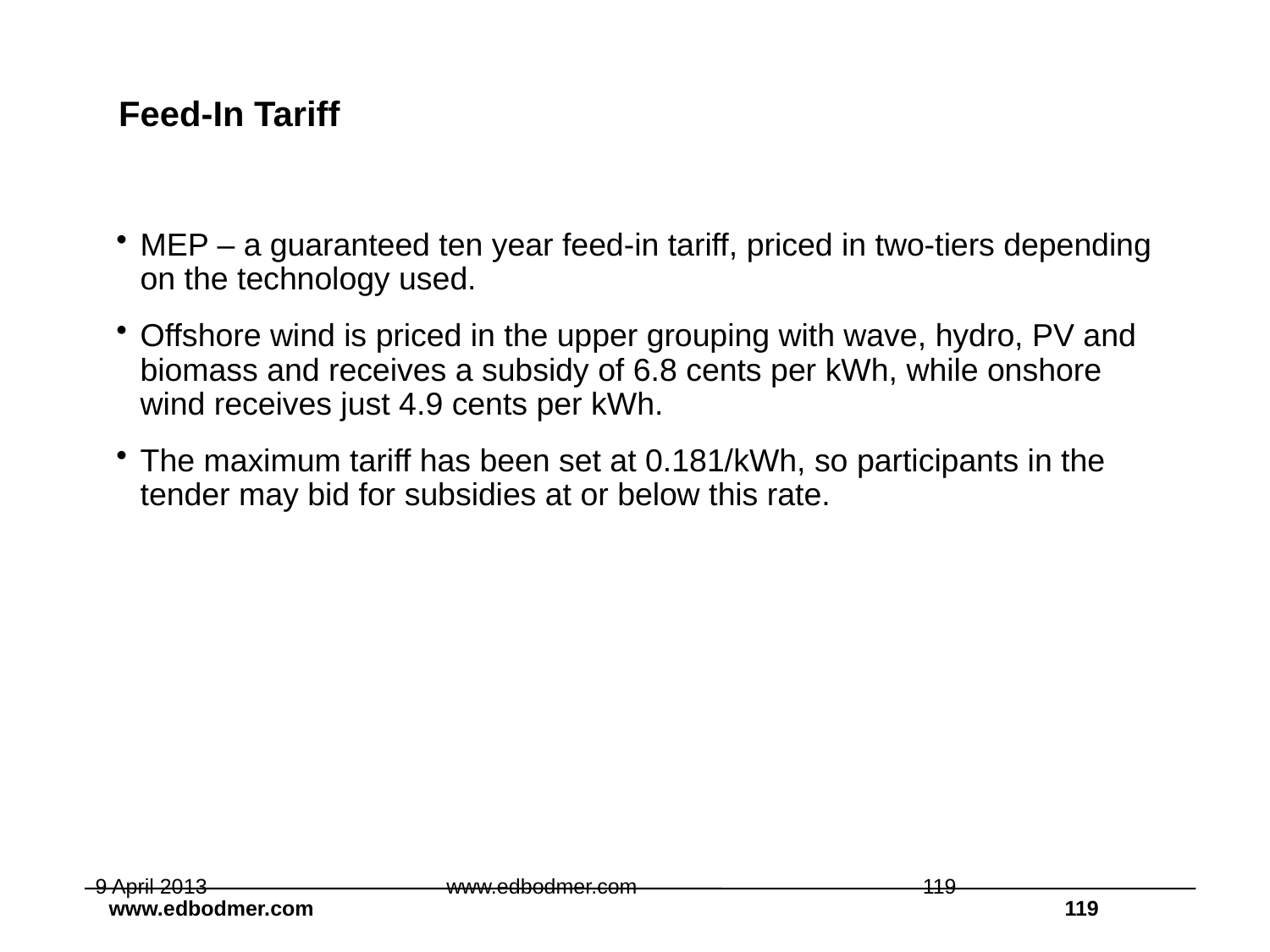

# Feed-In Tariff
MEP – a guaranteed ten year feed-in tariff, priced in two-tiers depending on the technology used.
Offshore wind is priced in the upper grouping with wave, hydro, PV and biomass and receives a subsidy of 6.8 cents per kWh, while onshore wind receives just 4.9 cents per kWh.
The maximum tariff has been set at 0.181/kWh, so participants in the tender may bid for subsidies at or below this rate.

9 April 2013
www.edbodmer.com
119